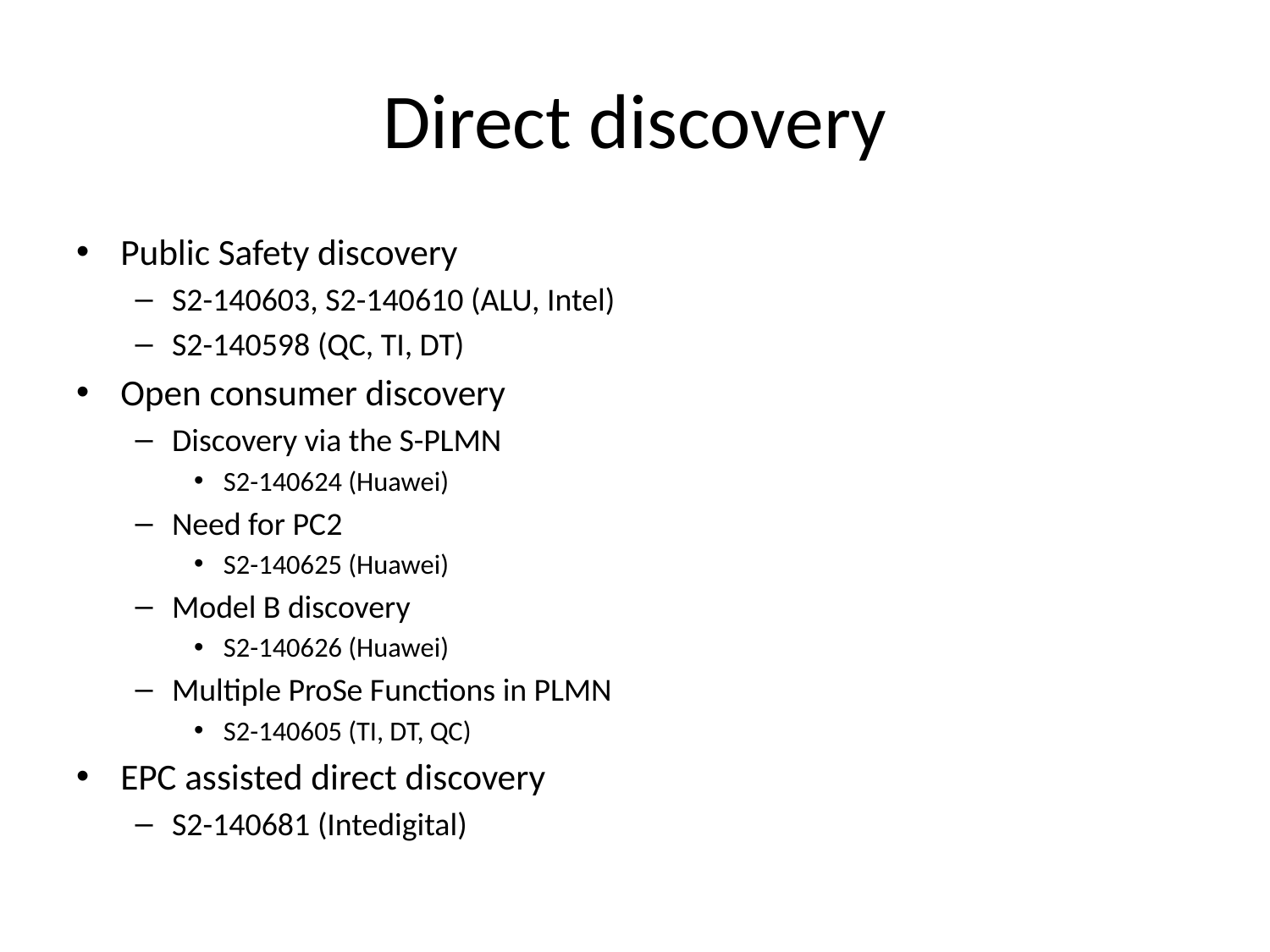

# Direct discovery
Public Safety discovery
S2-140603, S2-140610 (ALU, Intel)
S2-140598 (QC, TI, DT)
Open consumer discovery
Discovery via the S-PLMN
S2-140624 (Huawei)
Need for PC2
S2-140625 (Huawei)
Model B discovery
S2-140626 (Huawei)
Multiple ProSe Functions in PLMN
S2-140605 (TI, DT, QC)
EPC assisted direct discovery
S2-140681 (Intedigital)